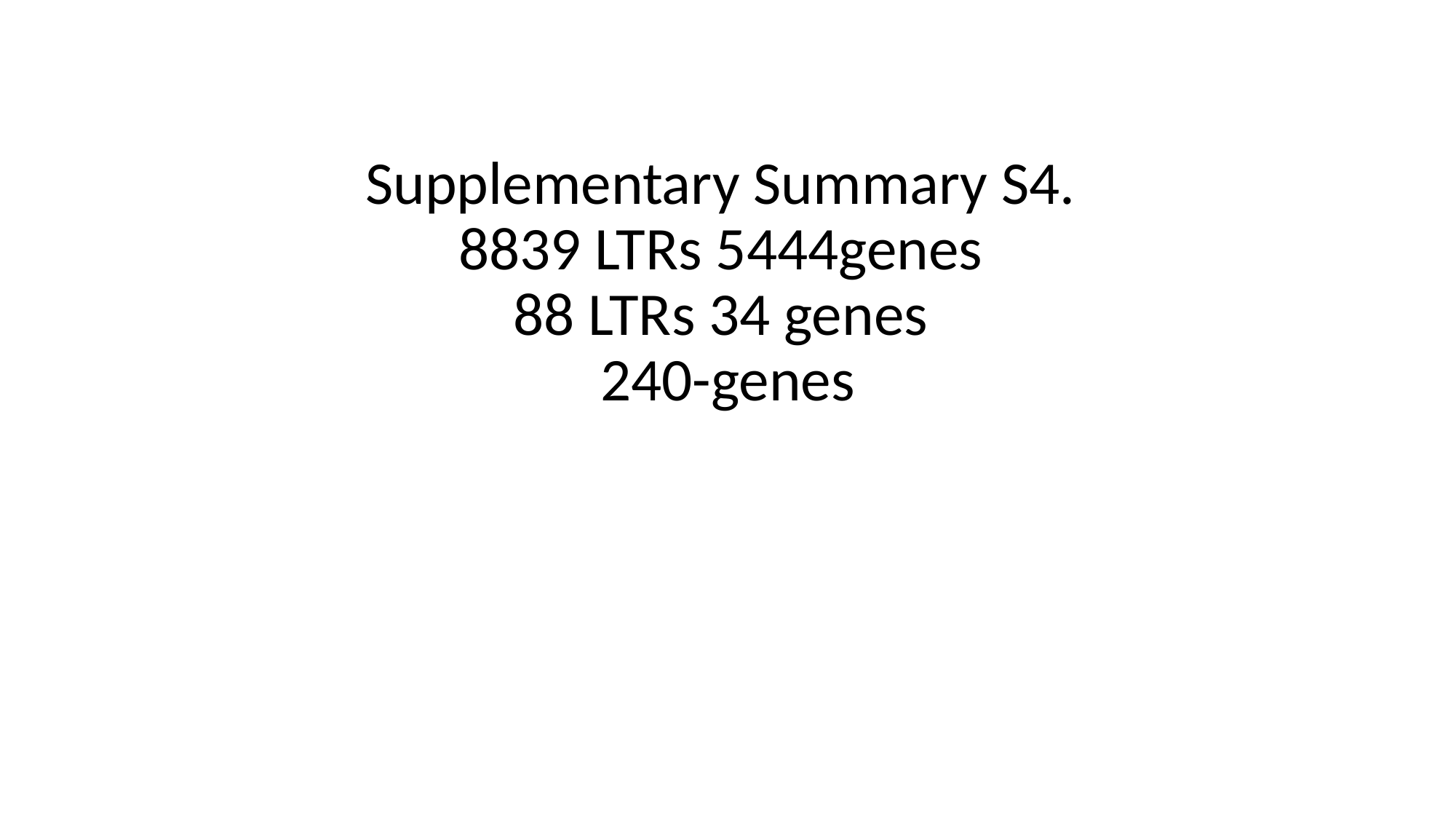

# Supplementary Summary S4. 8839 LTRs 5444genes 88 LTRs 34 genes 240-genes